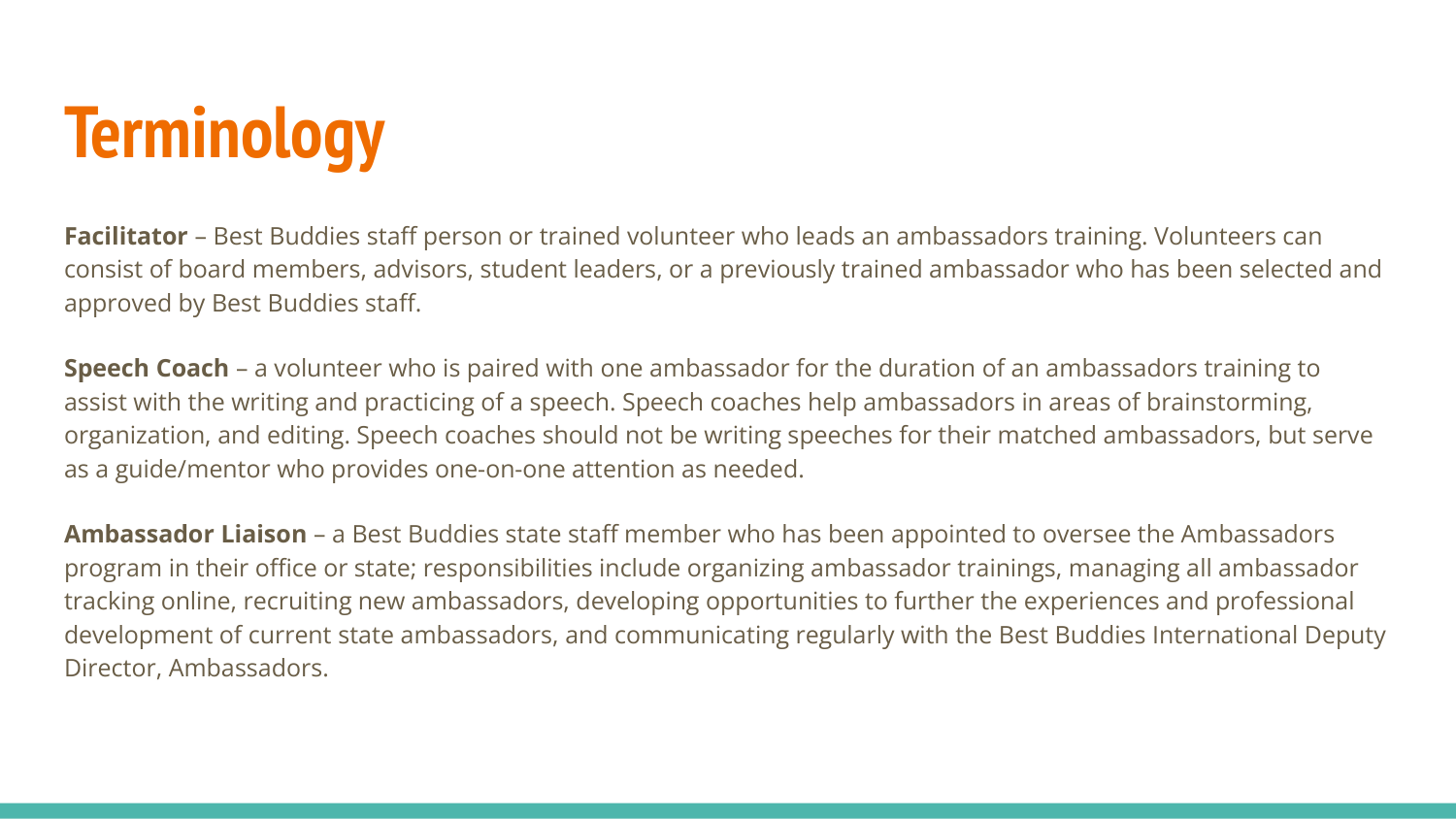

# Terminology
Facilitator – Best Buddies staff person or trained volunteer who leads an ambassadors training. Volunteers can consist of board members, advisors, student leaders, or a previously trained ambassador who has been selected and approved by Best Buddies staff.
Speech Coach – a volunteer who is paired with one ambassador for the duration of an ambassadors training to assist with the writing and practicing of a speech. Speech coaches help ambassadors in areas of brainstorming, organization, and editing. Speech coaches should not be writing speeches for their matched ambassadors, but serve as a guide/mentor who provides one-on-one attention as needed.
Ambassador Liaison – a Best Buddies state staff member who has been appointed to oversee the Ambassadors program in their office or state; responsibilities include organizing ambassador trainings, managing all ambassador tracking online, recruiting new ambassadors, developing opportunities to further the experiences and professional development of current state ambassadors, and communicating regularly with the Best Buddies International Deputy Director, Ambassadors.